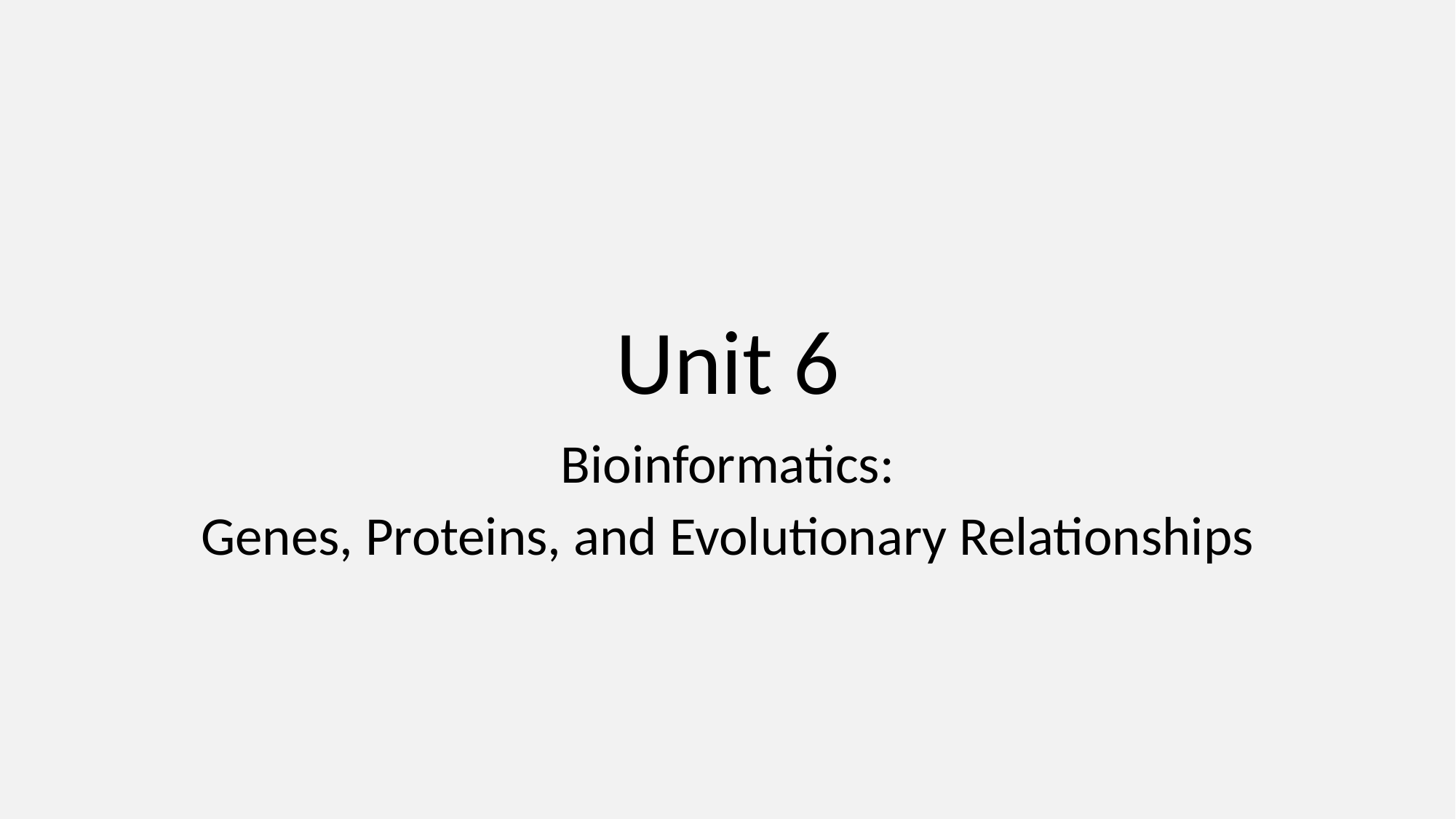

# Unit 6
Bioinformatics:
Genes, Proteins, and Evolutionary Relationships